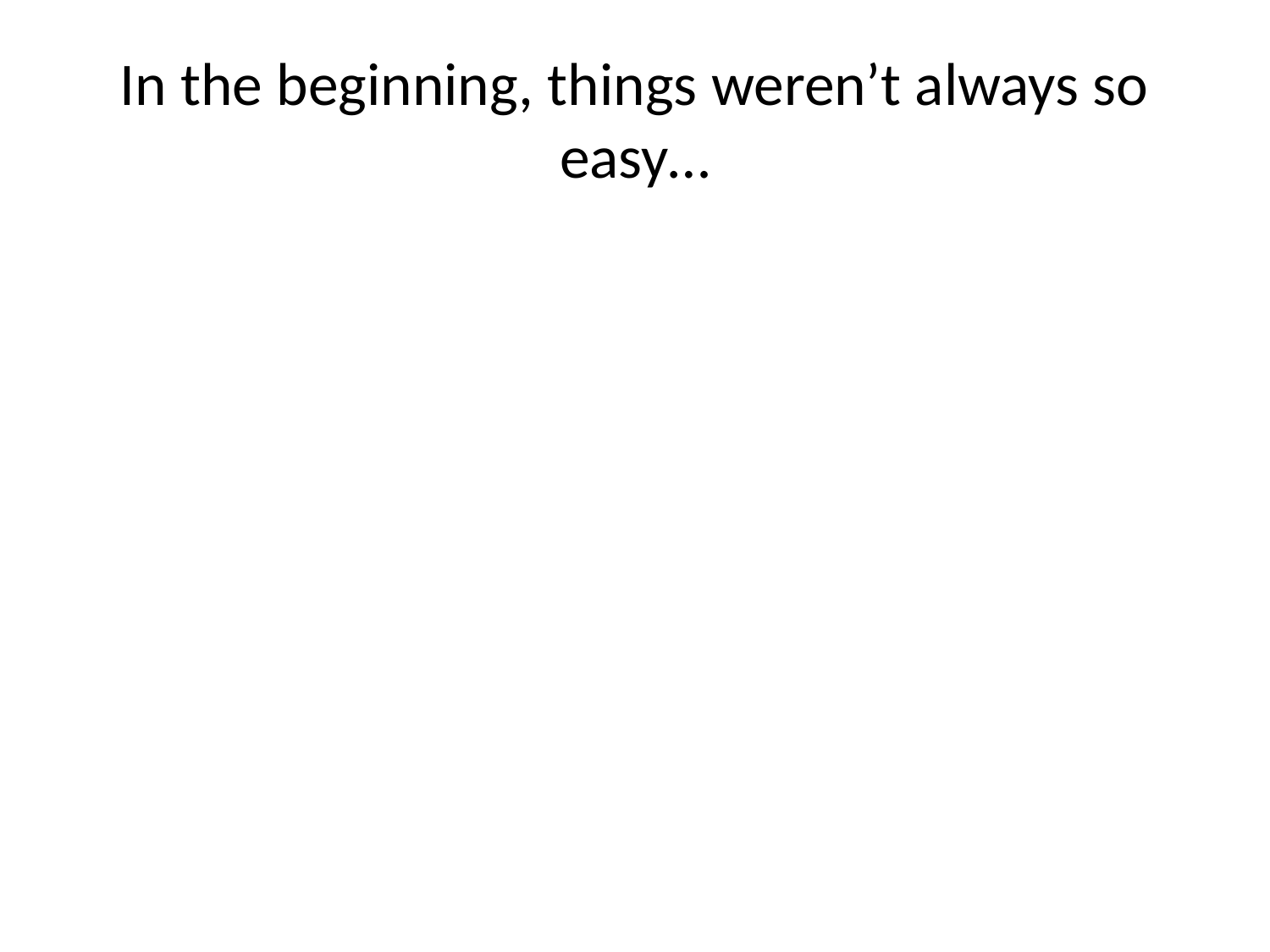

# In the beginning, things weren’t always so easy…